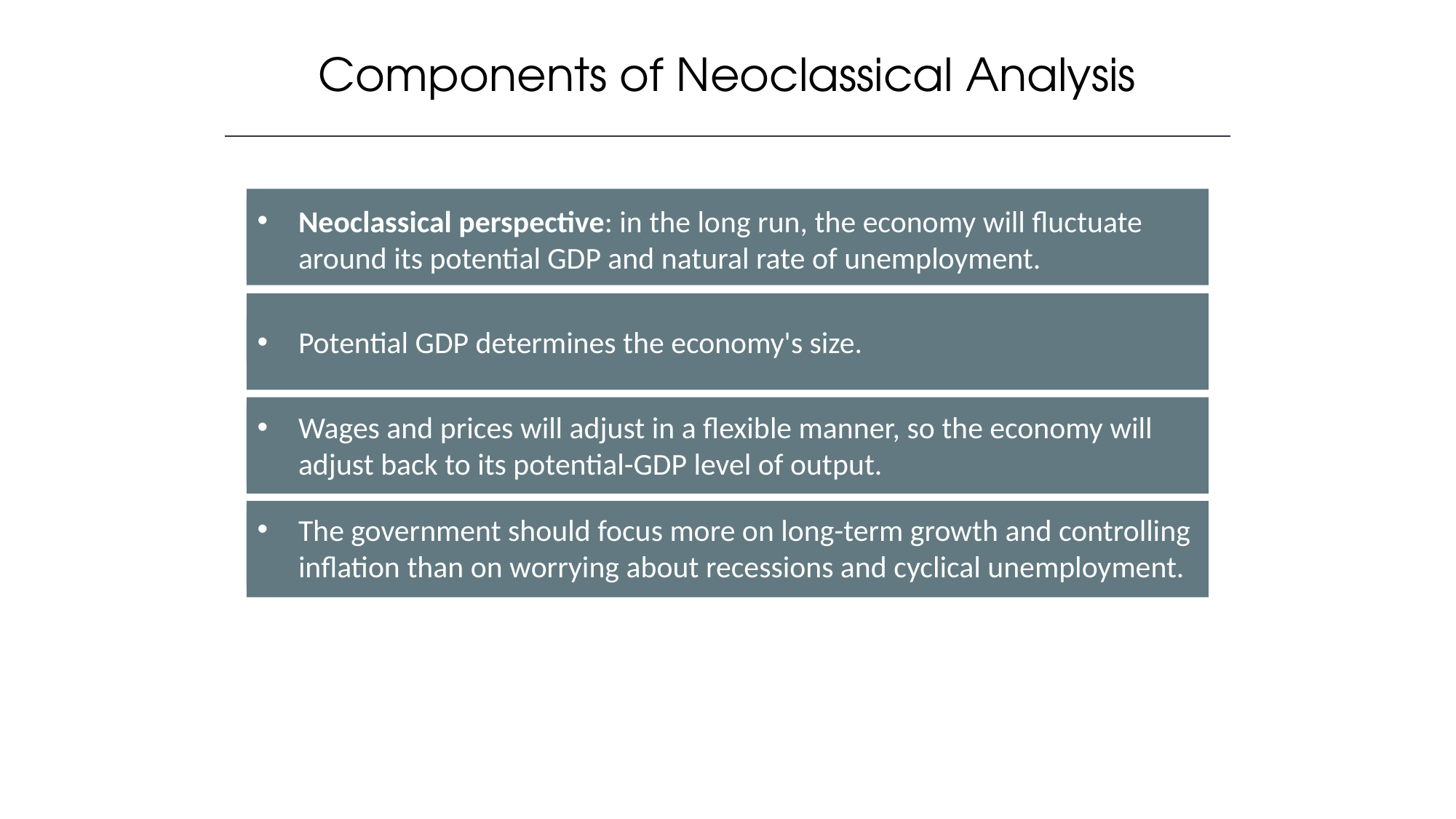

Components of Neoclassical Analysis
HAWKES LEARNING

Neoclassical perspective: in the long run, the economy will fluctuate around its potential GDP and natural rate of unemployment.

Potential GDP determines the economy's size.

Wages and prices will adjust in a flexible manner, so the economy will adjust back to its potential-GDP level of output.

The government should focus more on long-term growth and controlling inflation than on worrying about recessions and cyclical unemployment.